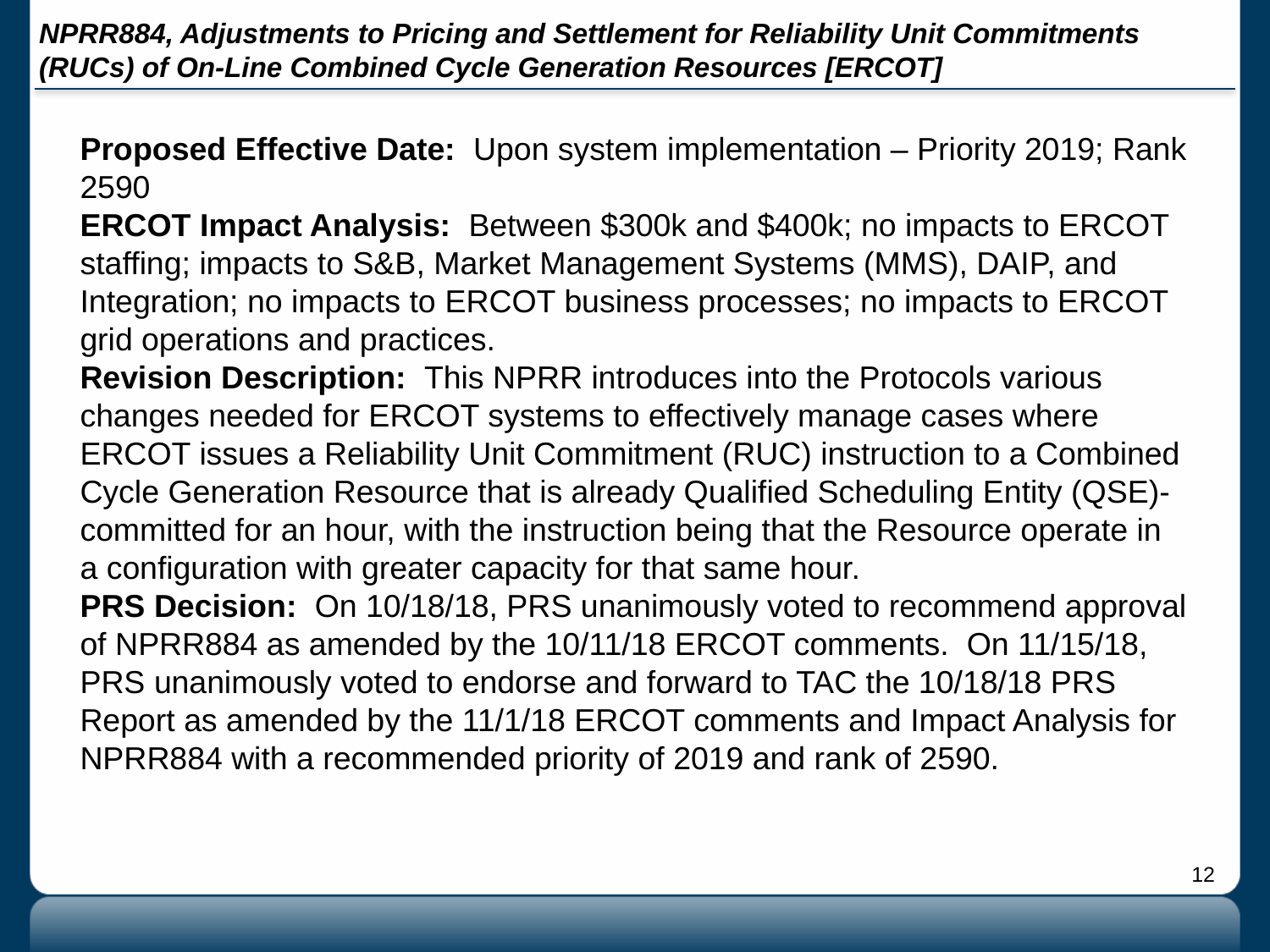

# NPRR884, Adjustments to Pricing and Settlement for Reliability Unit Commitments (RUCs) of On-Line Combined Cycle Generation Resources [ERCOT]
Proposed Effective Date:  Upon system implementation – Priority 2019; Rank 2590
ERCOT Impact Analysis:  Between $300k and $400k; no impacts to ERCOT staffing; impacts to S&B, Market Management Systems (MMS), DAIP, and Integration; no impacts to ERCOT business processes; no impacts to ERCOT grid operations and practices.
Revision Description:  This NPRR introduces into the Protocols various changes needed for ERCOT systems to effectively manage cases where ERCOT issues a Reliability Unit Commitment (RUC) instruction to a Combined Cycle Generation Resource that is already Qualified Scheduling Entity (QSE)-committed for an hour, with the instruction being that the Resource operate in a configuration with greater capacity for that same hour.
PRS Decision:  On 10/18/18, PRS unanimously voted to recommend approval of NPRR884 as amended by the 10/11/18 ERCOT comments.  On 11/15/18, PRS unanimously voted to endorse and forward to TAC the 10/18/18 PRS Report as amended by the 11/1/18 ERCOT comments and Impact Analysis for NPRR884 with a recommended priority of 2019 and rank of 2590.